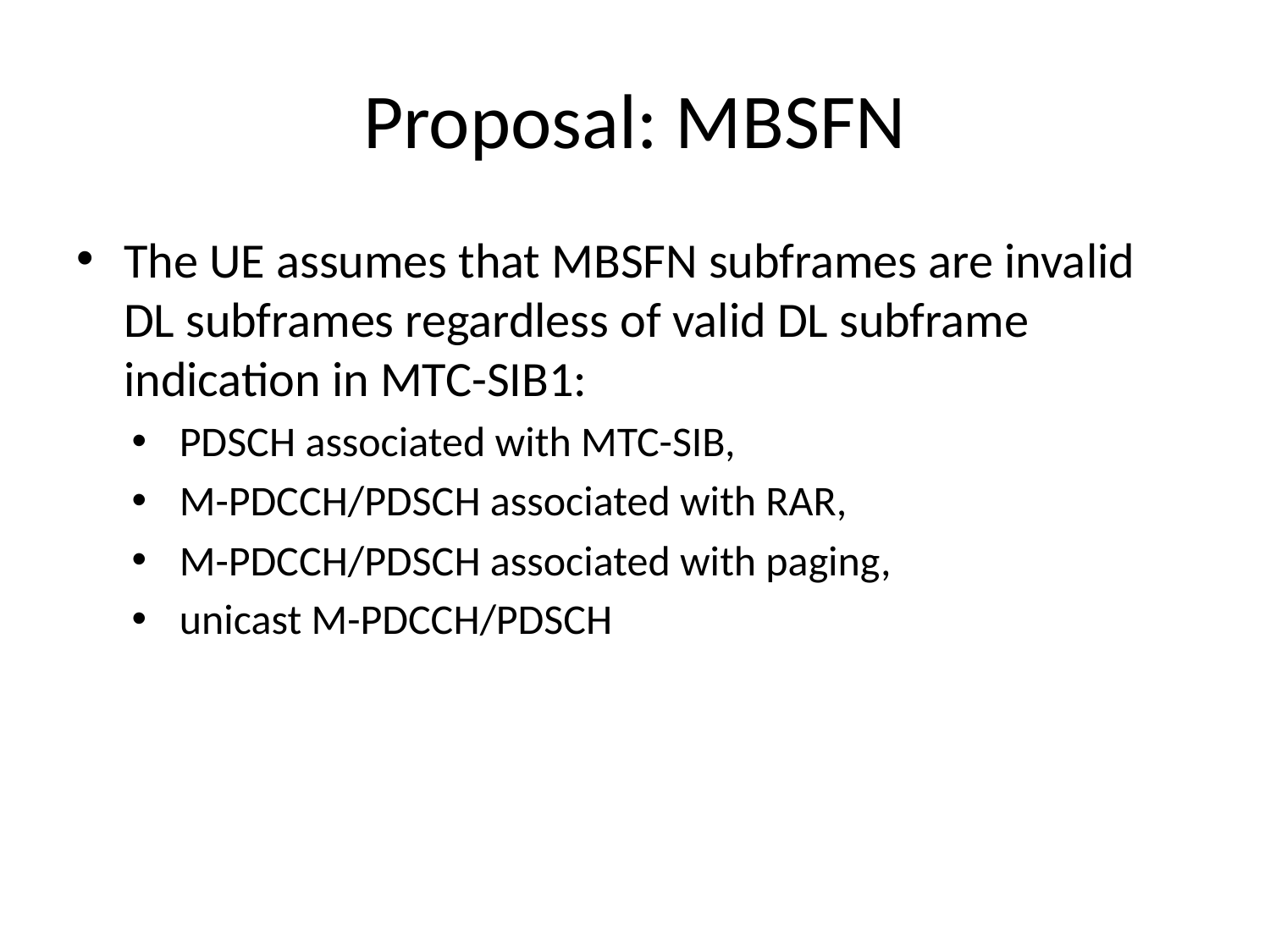

# Proposal: MBSFN
The UE assumes that MBSFN subframes are invalid DL subframes regardless of valid DL subframe indication in MTC-SIB1:
PDSCH associated with MTC-SIB,
M-PDCCH/PDSCH associated with RAR,
M-PDCCH/PDSCH associated with paging,
unicast M-PDCCH/PDSCH